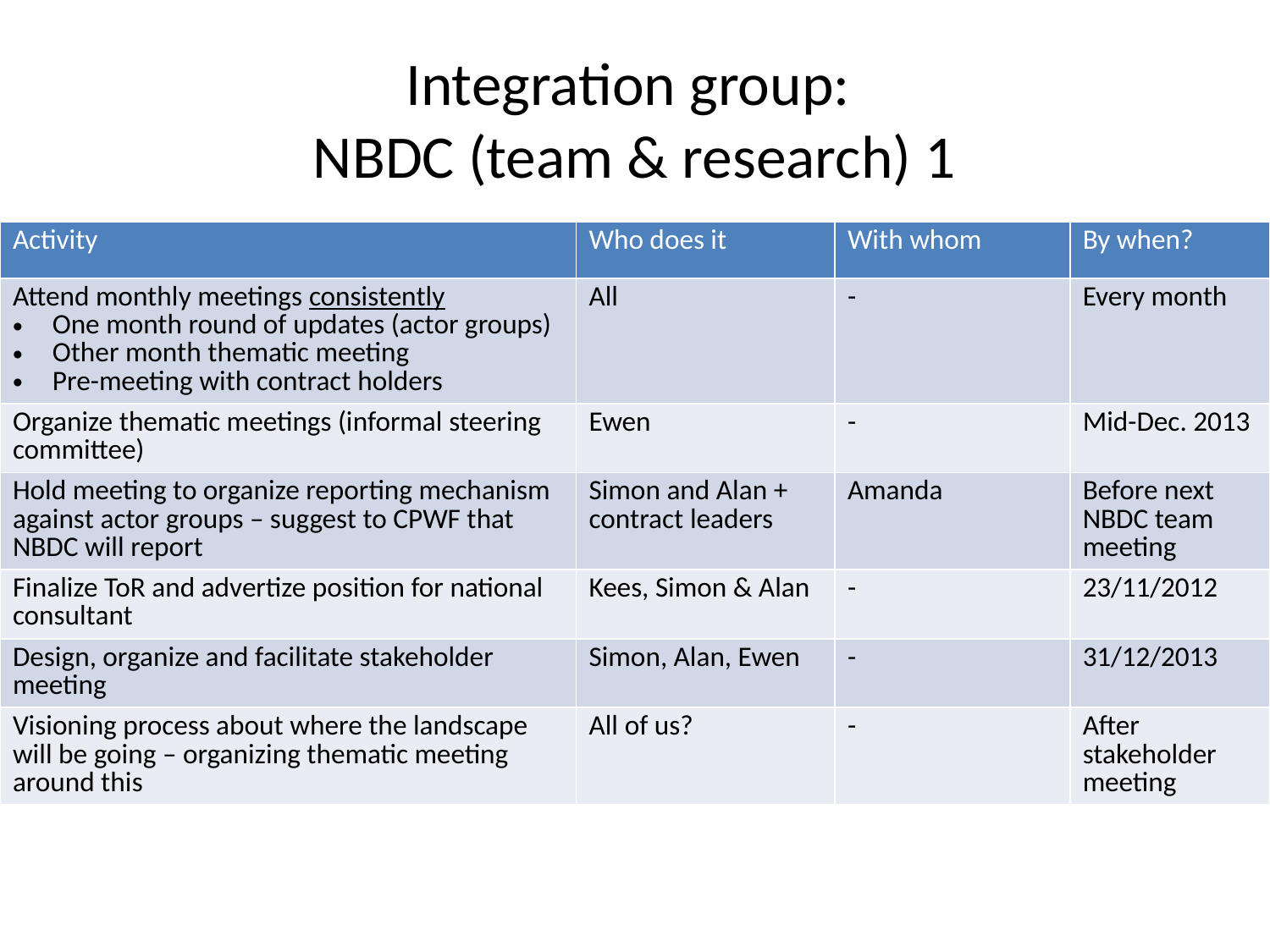

# Integration group: NBDC (team & research) 1
| Activity | Who does it | With whom | By when? |
| --- | --- | --- | --- |
| Attend monthly meetings consistently One month round of updates (actor groups) Other month thematic meeting Pre-meeting with contract holders | All | - | Every month |
| Organize thematic meetings (informal steering committee) | Ewen | - | Mid-Dec. 2013 |
| Hold meeting to organize reporting mechanism against actor groups – suggest to CPWF that NBDC will report | Simon and Alan + contract leaders | Amanda | Before next NBDC team meeting |
| Finalize ToR and advertize position for national consultant | Kees, Simon & Alan | - | 23/11/2012 |
| Design, organize and facilitate stakeholder meeting | Simon, Alan, Ewen | - | 31/12/2013 |
| Visioning process about where the landscape will be going – organizing thematic meeting around this | All of us? | - | After stakeholder meeting |